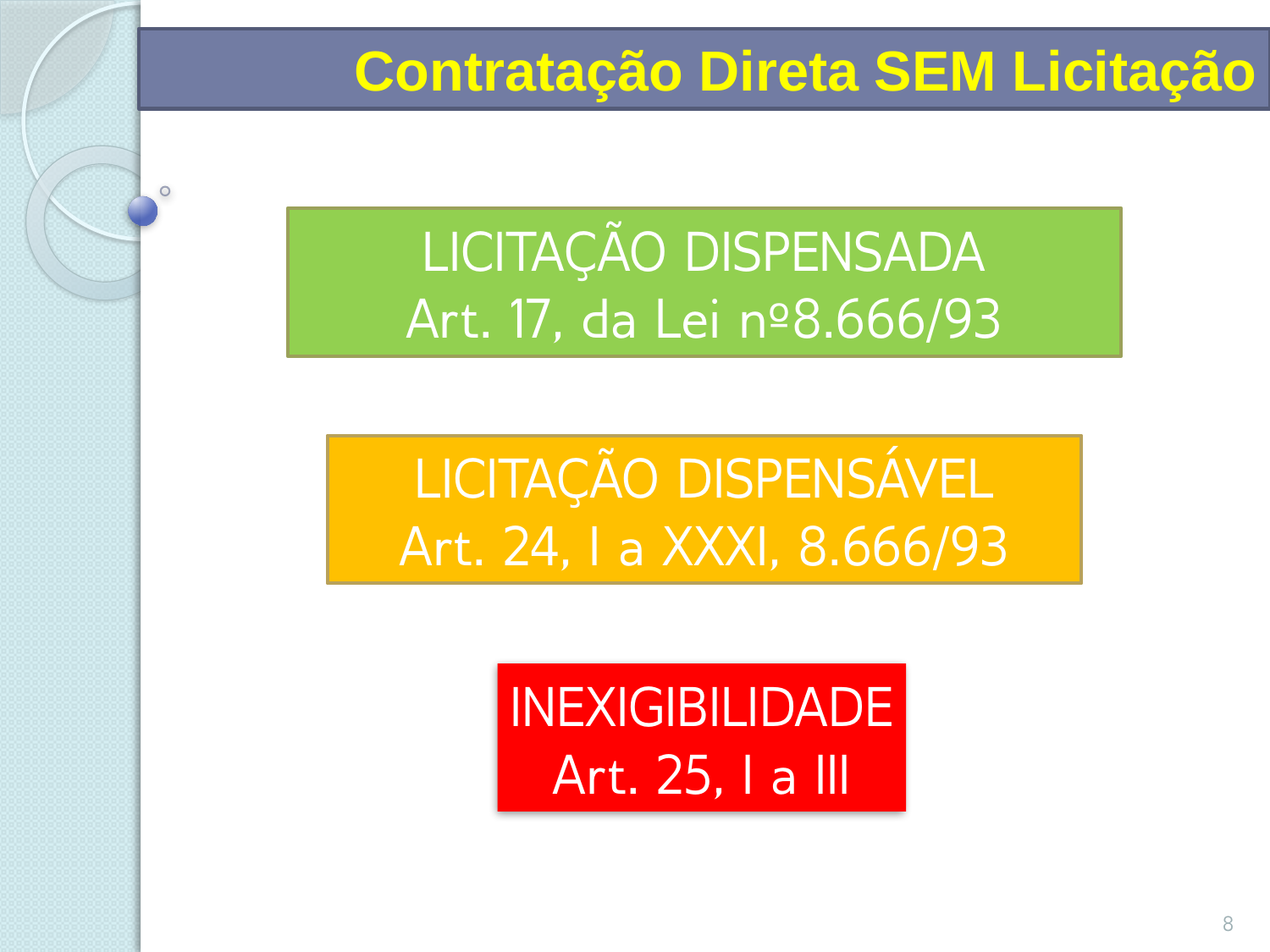

Contratação Direta SEM Licitação
LICITAÇÃO DISPENSADA
Art. 17, da Lei nº8.666/93
LICITAÇÃO DISPENSÁVEL
Art. 24, I a XXXI, 8.666/93
INEXIGIBILIDADE
Art. 25, I a III
8